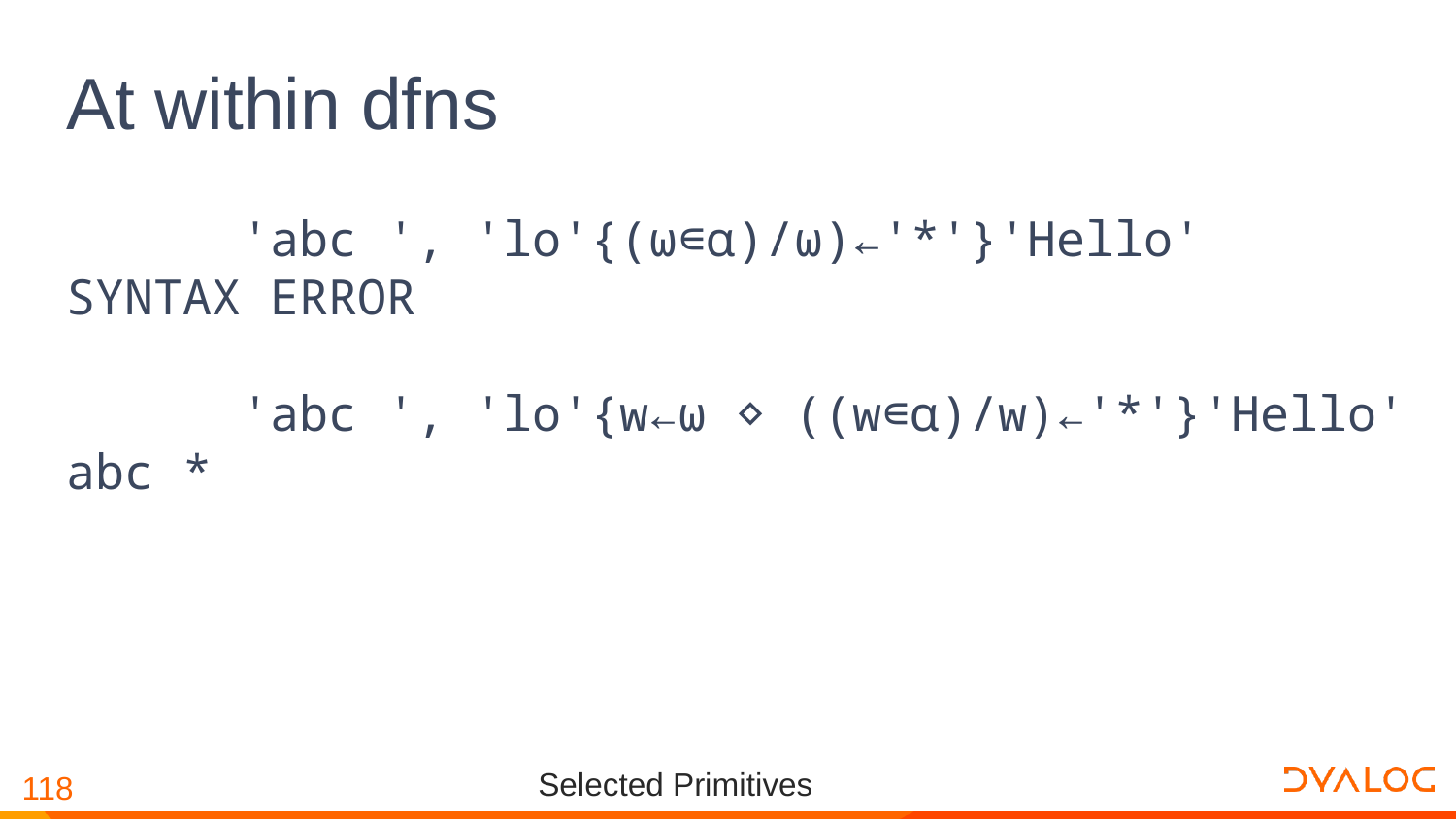

# At within dfns
      'abc ', 'lo'{(⍵∊⍺)/⍵)←'*'}'Hello'
SYNTAX ERROR
      'abc ', 'lo'{w←⍵ ⋄ ((w∊⍺)/w)←'*'}'Hello'
abc *